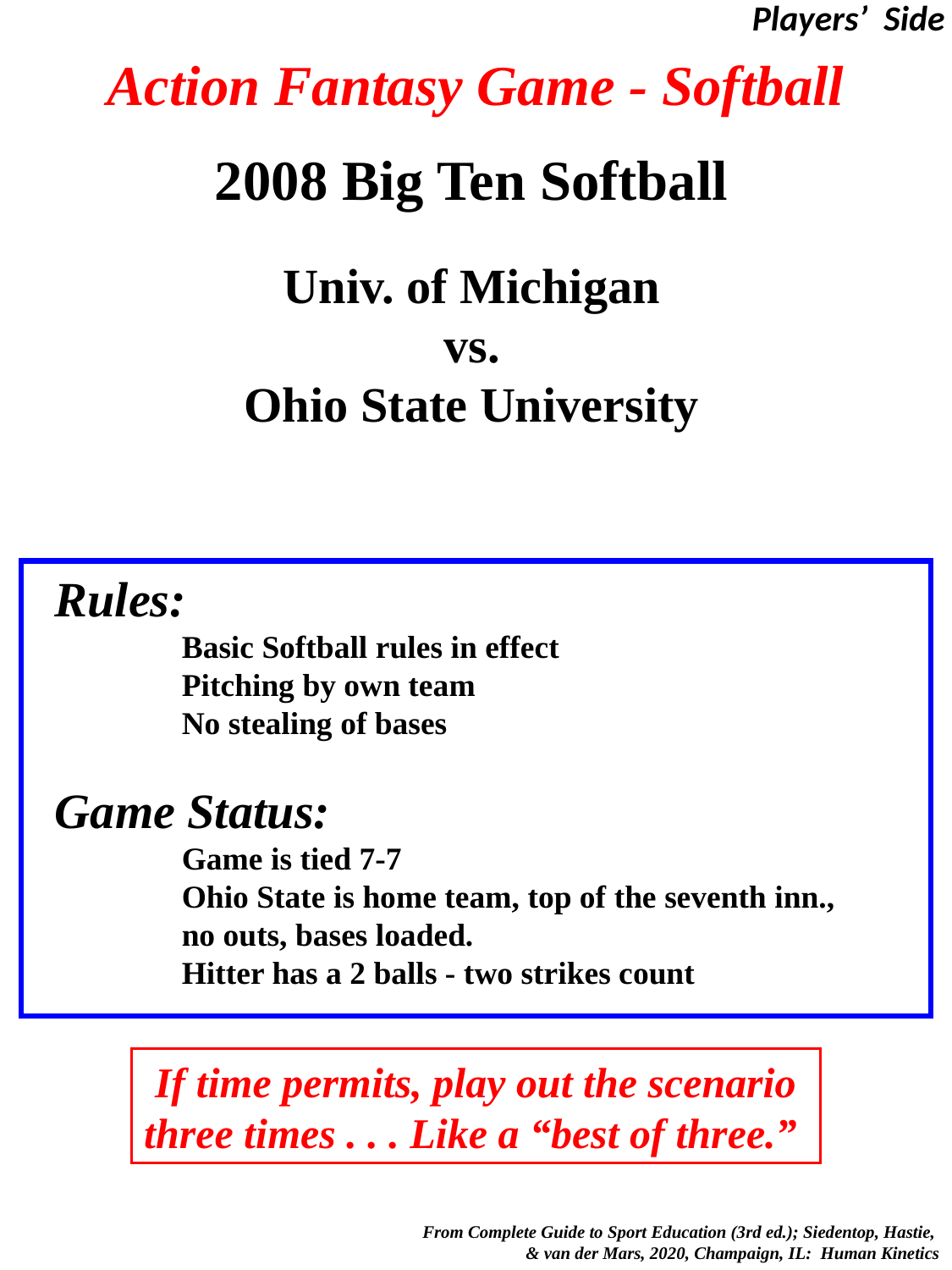

Players’  Side
# Action Fantasy Game - Softball
2008 Big Ten Softball

Univ. of Michigan
vs.
Ohio State University

Rules:
	Basic Softball rules in effect
	Pitching by own team
 	No stealing of bases

Game Status:
	Game is tied 7-7
	Ohio State is home team, top of the seventh inn.,
	no outs, bases loaded.
	Hitter has a 2 balls - two strikes count

If time permits, play out the scenario
three times . . . Like a “best of three.”
 From Complete Guide to Sport Education (3rd ed.); Siedentop, Hastie,
& van der Mars, 2020, Champaign, IL:  Human Kinetics